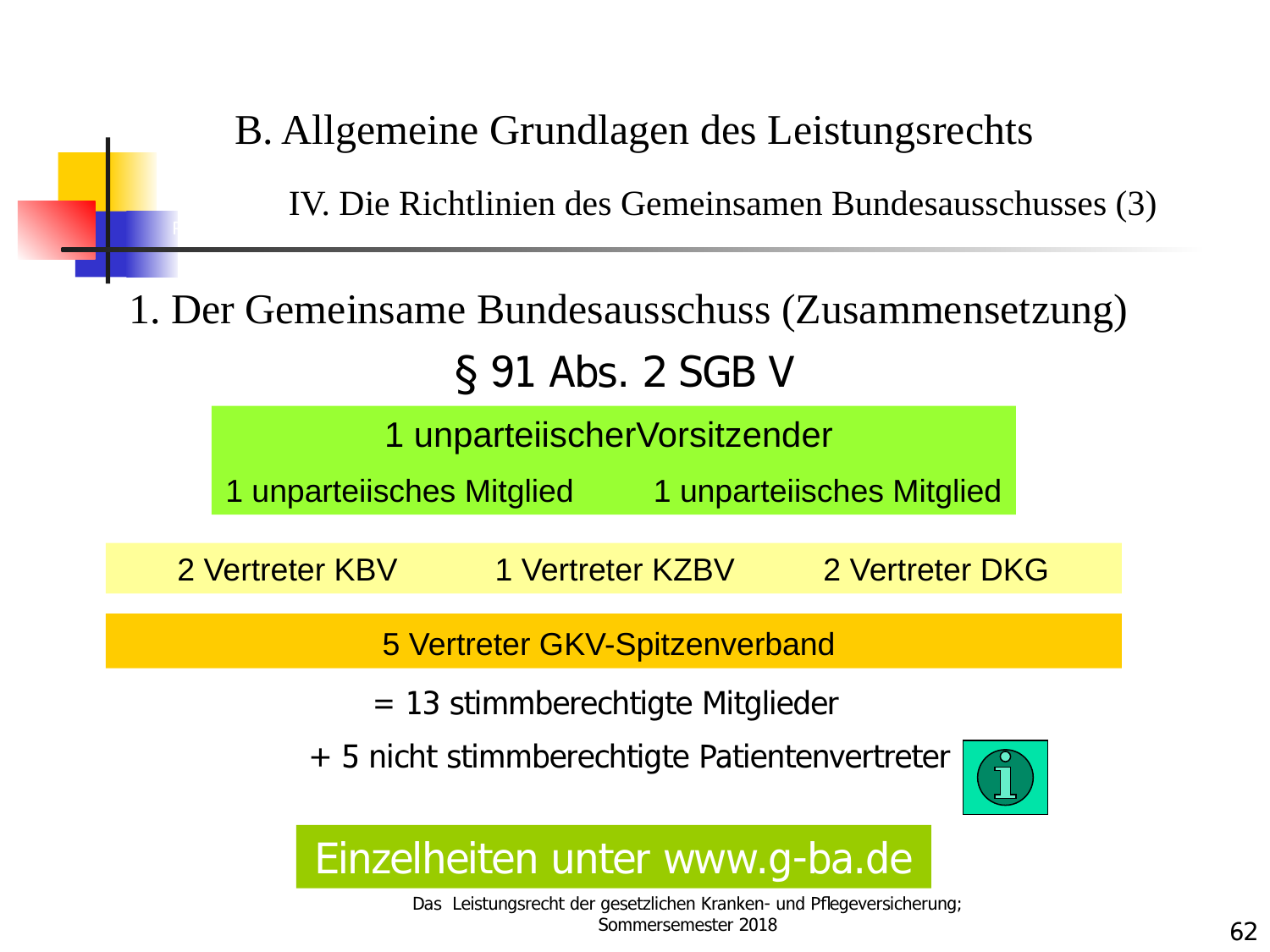

Richtlinien 2
B. Allgemeine Grundlagen des Leistungsrechts
	IV. Die Richtlinien des Gemeinsamen Bundesausschusses (3)
1. Der Gemeinsame Bundesausschuss (Zusammensetzung)
§ 91 Abs. 2 SGB V
1 unparteiischerVorsitzender
1 unparteiisches Mitglied         1 unparteiisches Mitglied
2 Vertreter KBV           1 Vertreter KZBV          2 Vertreter DKG
5 Vertreter GKV-Spitzenverband
= 13 stimmberechtigte Mitglieder
+ 5 nicht stimmberechtigte Patientenvertreter

Einzelheiten unter www.g-ba.de
Das  Leistungsrecht der gesetzlichen Kranken- und Pflegeversicherung; Sommersemester 2018
62